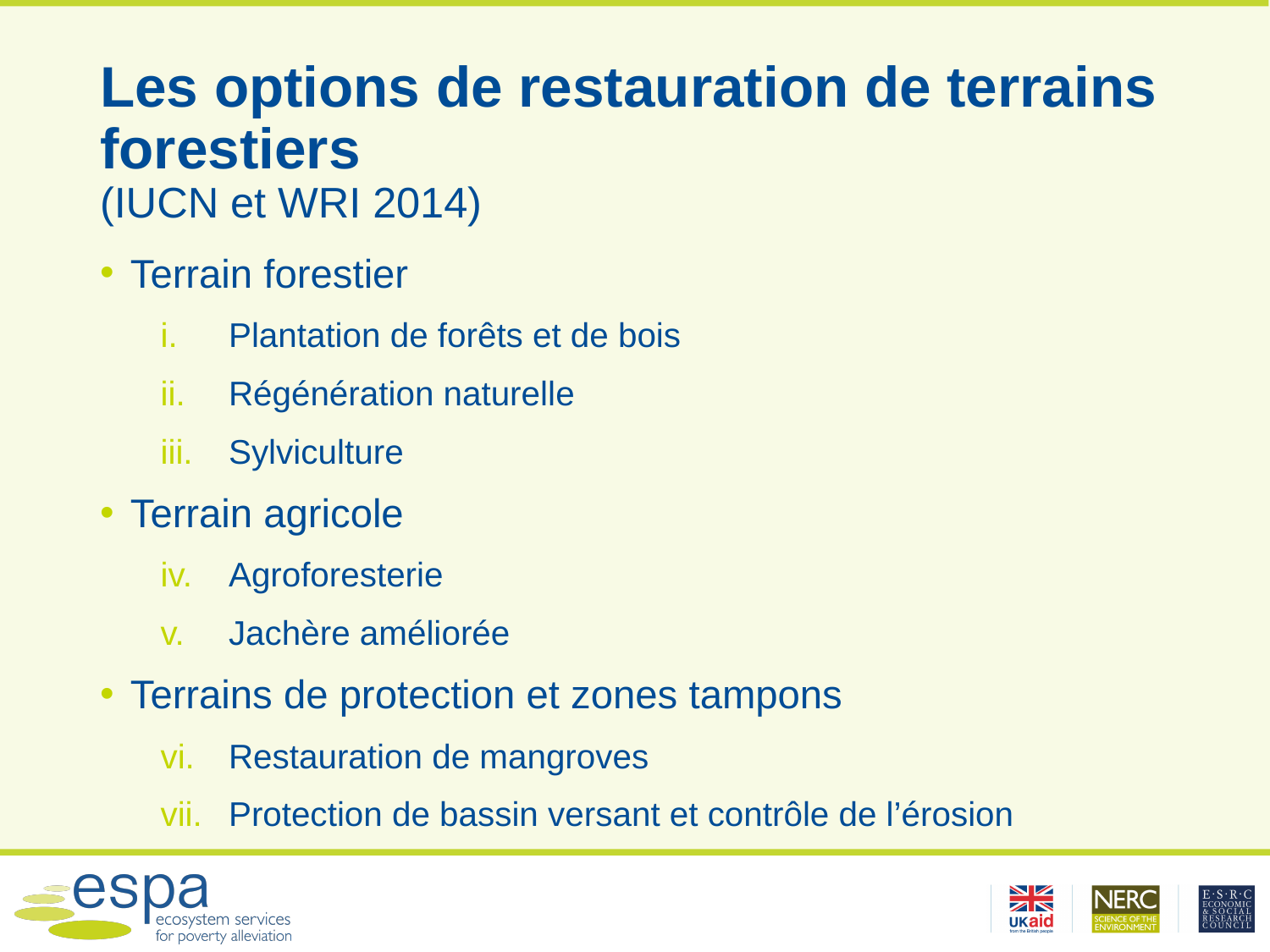

# Les options de restauration de terrains forestiers (IUCN et WRI 2014)
Terrain forestier
Plantation de forêts et de bois
Régénération naturelle
Sylviculture
Terrain agricole
Agroforesterie
Jachère améliorée
Terrains de protection et zones tampons
Restauration de mangroves
Protection de bassin versant et contrôle de l’érosion